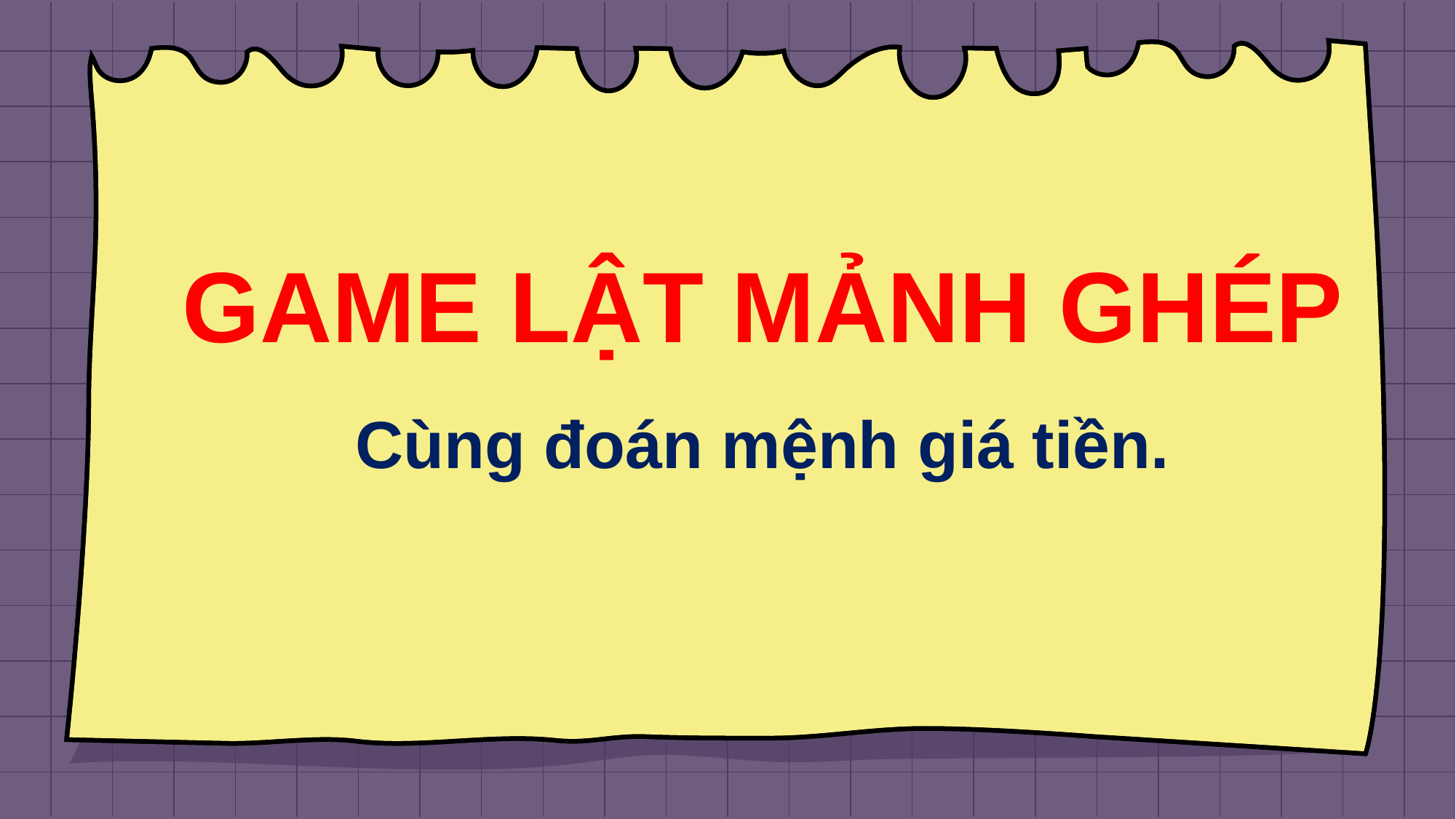

GAME LẬT MẢNH GHÉP
Cùng đoán mệnh giá tiền.